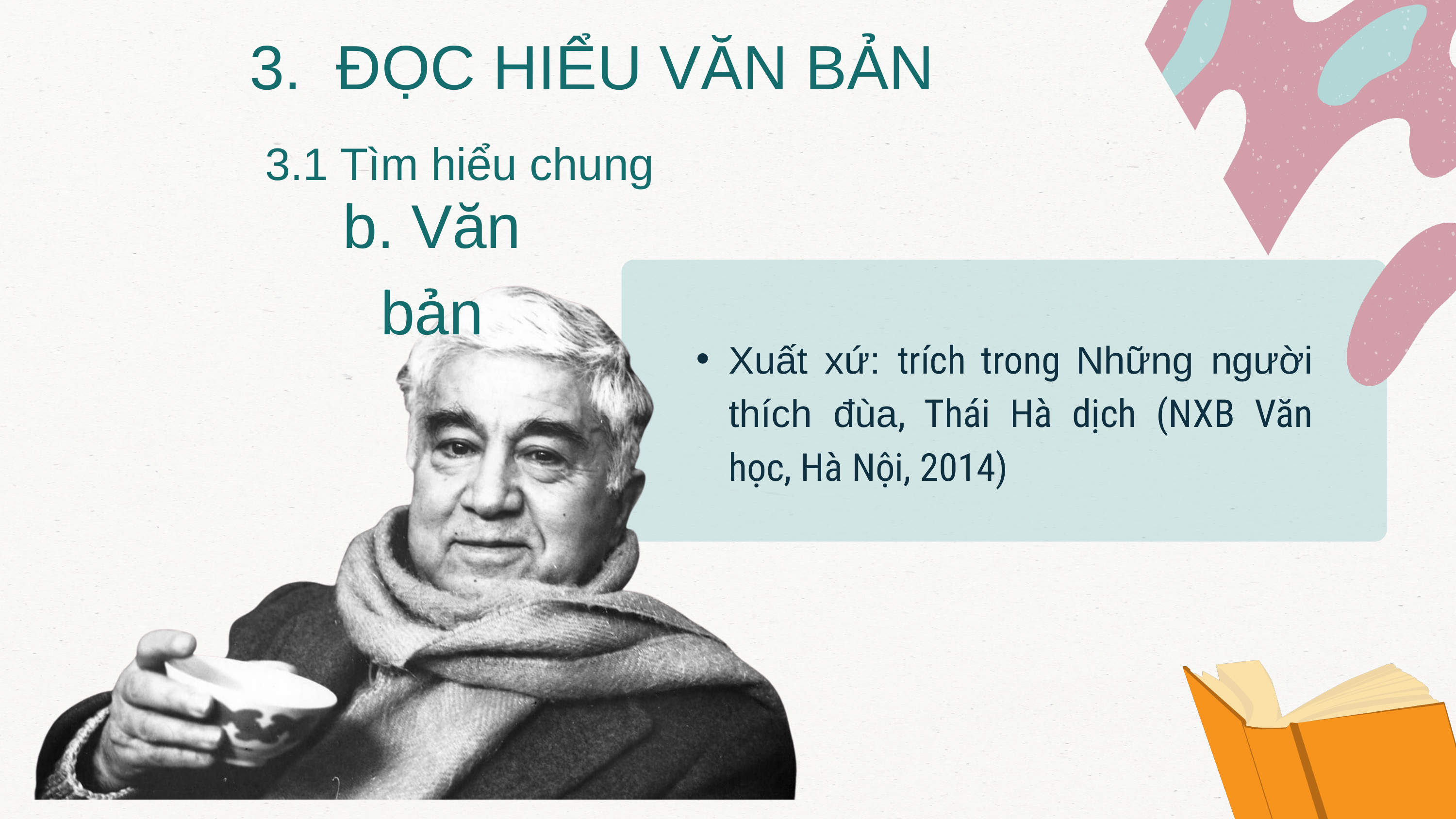

3.  ĐỌC HIỂU VĂN BẢN
3.1 Tìm hiểu chung
b. Văn bản

Xuất xứ: trích trong Những người thích đùa, Thái Hà dịch (NXB Văn học, Hà Nội, 2014)